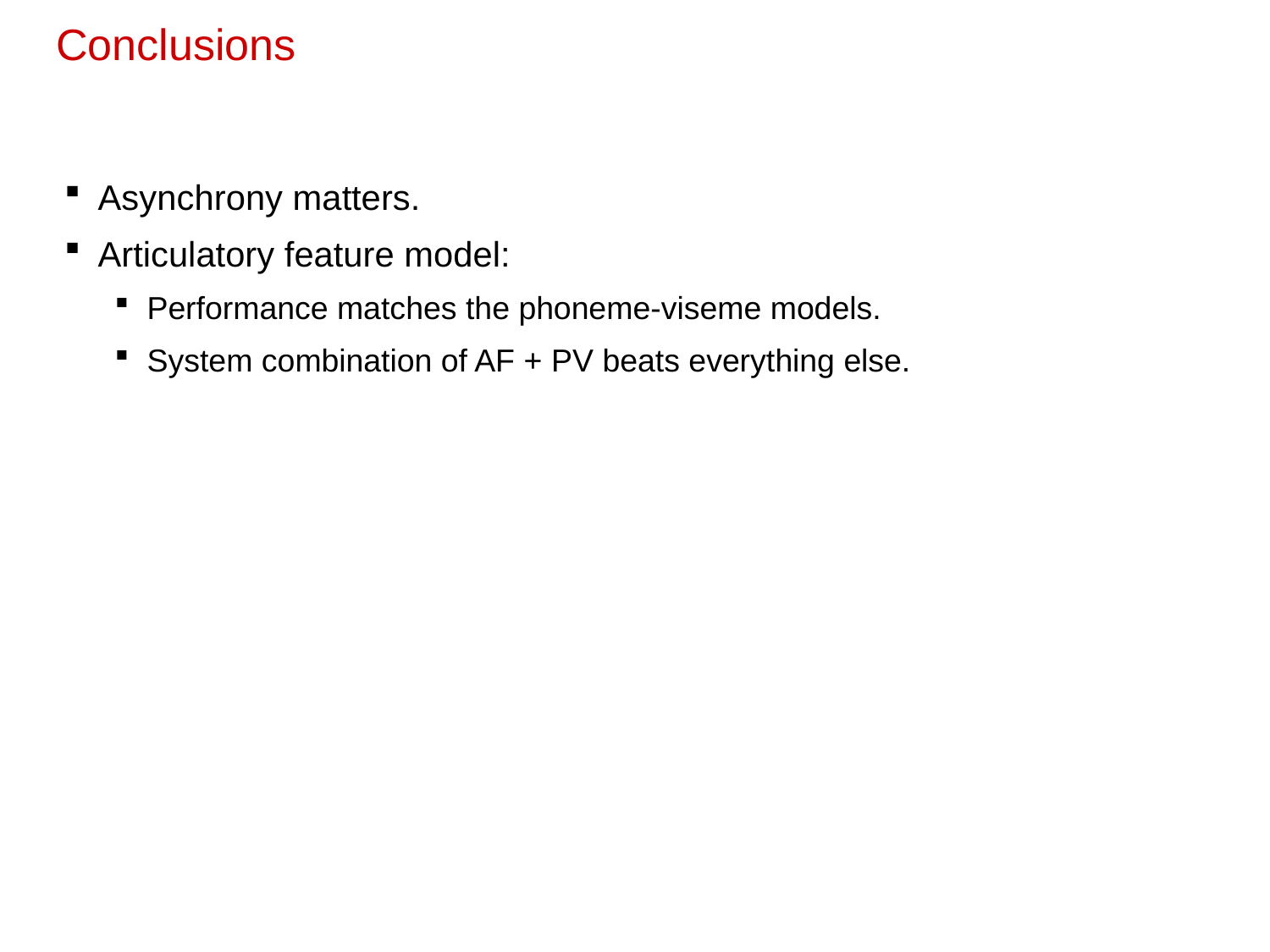

# Conclusions
Asynchrony matters.
Articulatory feature model:
Performance matches the phoneme-viseme models.
System combination of AF + PV beats everything else.